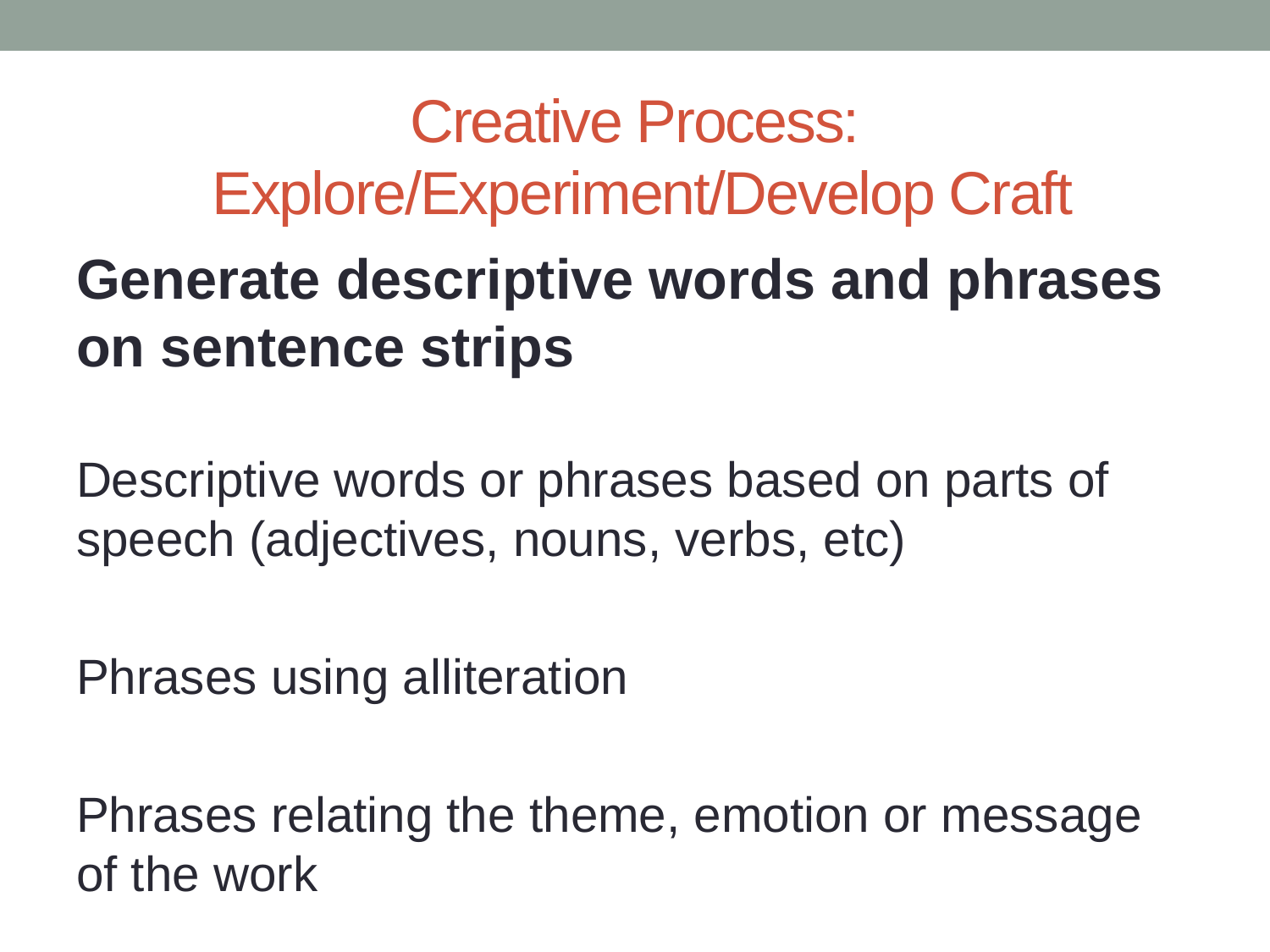

# Creative Process: Explore/Experiment/Develop Craft
Generate descriptive words and phrases on sentence strips

Descriptive words or phrases based on parts of speech (adjectives, nouns, verbs, etc)

Phrases using alliteration

Phrases relating the theme, emotion or message of the work